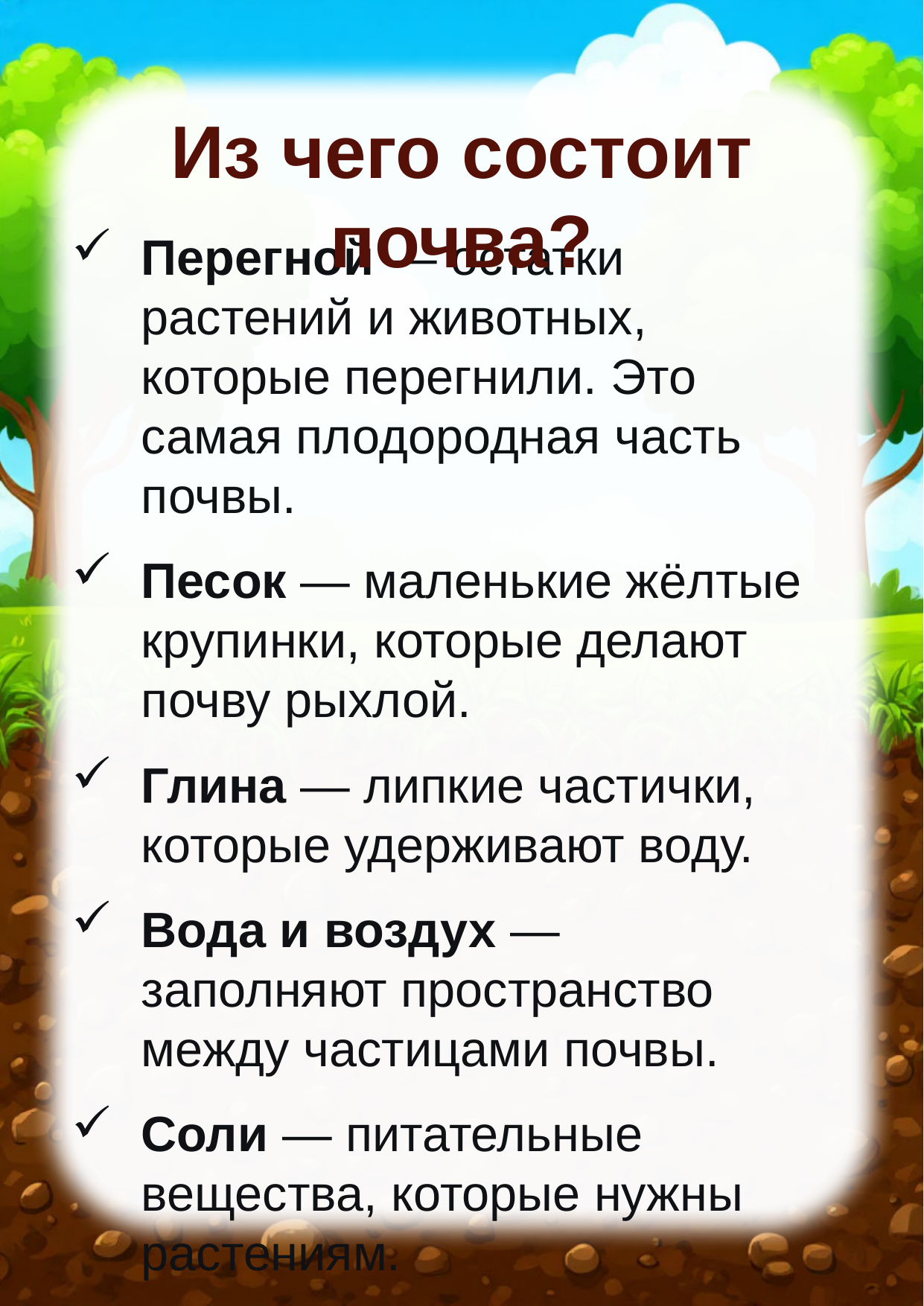

Из чего состоит почва?
Перегной — остатки растений и животных, которые перегнили. Это самая плодородная часть почвы.
Песок — маленькие жёлтые крупинки, которые делают почву рыхлой.
Глина — липкие частички, которые удерживают воду.
Вода и воздух — заполняют пространство между частицами почвы.
Соли — питательные вещества, которые нужны растениям.